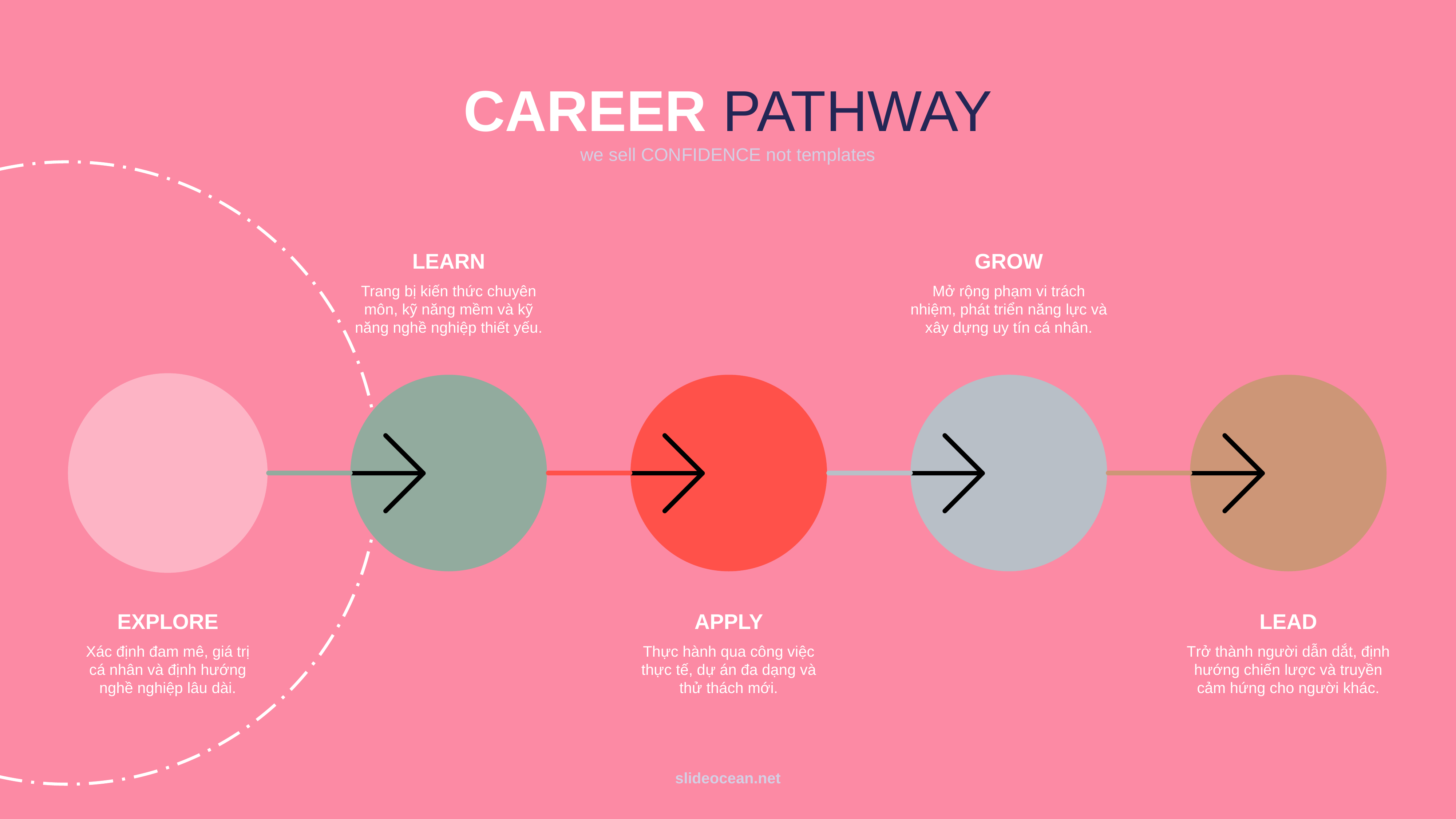

CAREER PATHWAY
we sell CONFIDENCE not templates

LEARN
GROW

Trang bị kiến thức chuyên môn, kỹ năng mềm và kỹ năng nghề nghiệp thiết yếu.
Mở rộng phạm vi trách nhiệm, phát triển năng lực và xây dựng uy tín cá nhân.

EXPLORE
APPLY
LEAD
Xác định đam mê, giá trị cá nhân và định hướng nghề nghiệp lâu dài.
Thực hành qua công việc thực tế, dự án đa dạng và thử thách mới.
Trở thành người dẫn dắt, định hướng chiến lược và truyền cảm hứng cho người khác.
slideocean.net